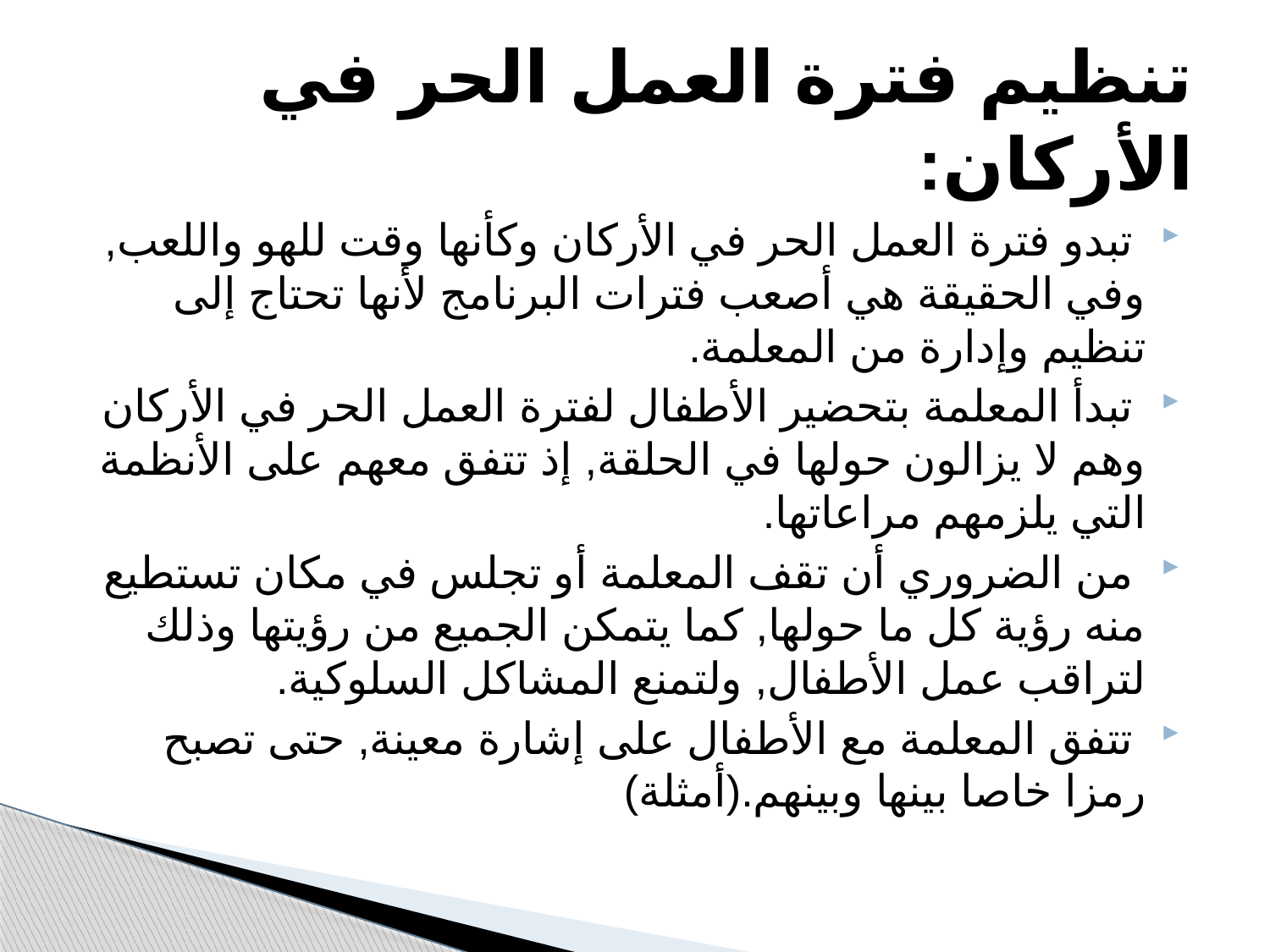

# تنظيم فترة العمل الحر في الأركان:
 تبدو فترة العمل الحر في الأركان وكأنها وقت للهو واللعب, وفي الحقيقة هي أصعب فترات البرنامج لأنها تحتاج إلى تنظيم وإدارة من المعلمة.
 تبدأ المعلمة بتحضير الأطفال لفترة العمل الحر في الأركان وهم لا يزالون حولها في الحلقة, إذ تتفق معهم على الأنظمة التي يلزمهم مراعاتها.
 من الضروري أن تقف المعلمة أو تجلس في مكان تستطيع منه رؤية كل ما حولها, كما يتمكن الجميع من رؤيتها وذلك لتراقب عمل الأطفال, ولتمنع المشاكل السلوكية.
 تتفق المعلمة مع الأطفال على إشارة معينة, حتى تصبح رمزا خاصا بينها وبينهم.(أمثلة)